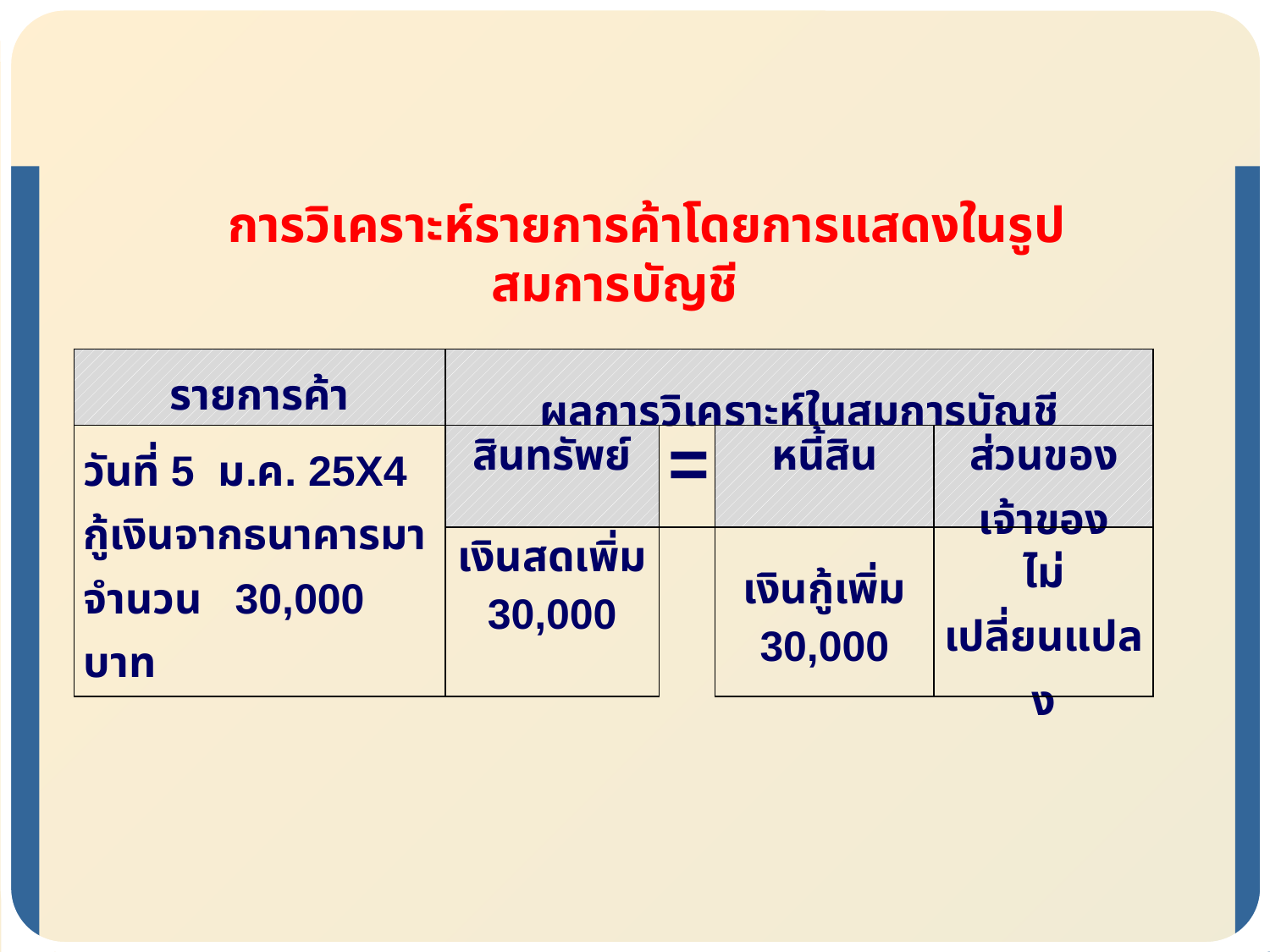

การวิเคราะห์รายการค้าโดยการแสดงในรูปสมการบัญชี
| รายการค้า | ผลการวิเคราะห์ในสมการบัญชี |  |  |  |
| --- | --- | --- | --- | --- |
| วันที่ 5 ม.ค. 25X4 กู้เงินจากธนาคารมา จำนวน 30,000 บาท | สินทรัพย์ | = | หนี้สิน | ส่วนของเจ้าของ |
|  | เงินสดเพิ่ม 30,000 |  | เงินกู้เพิ่ม 30,000 | ไม่เปลี่ยนแปลง |